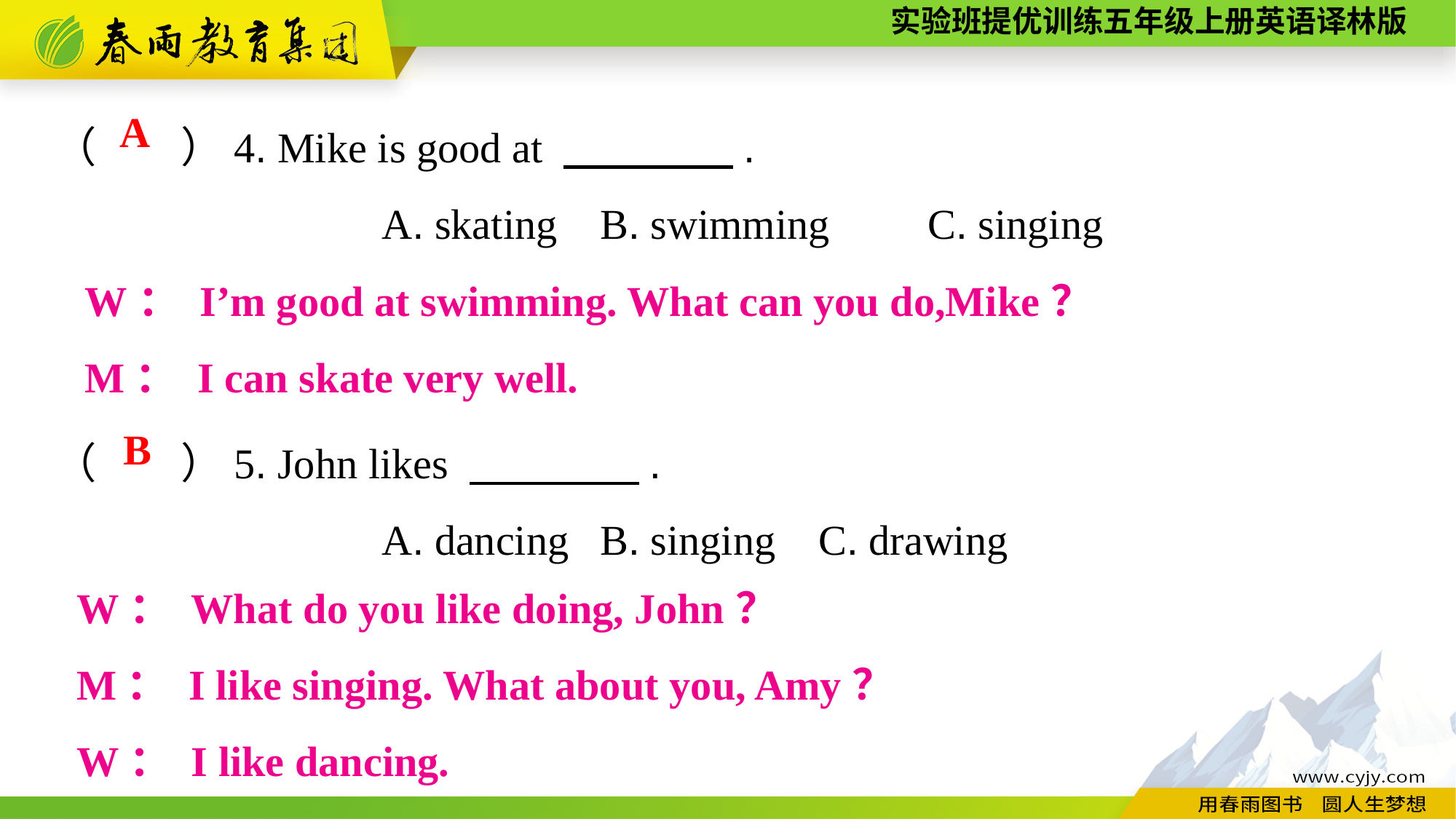

（　　）4. Mike is good at 　　　　.
			A. skating	B. swimming	C. singing

（　　）5. John likes 　　　　.
			A. dancing	B. singing	C. drawing
A
W： I’m good at swimming. What can you do,Mike？
M： I can skate very well.
B
W： What do you like doing, John？
M： I like singing. What about you, Amy？
W： I like dancing.